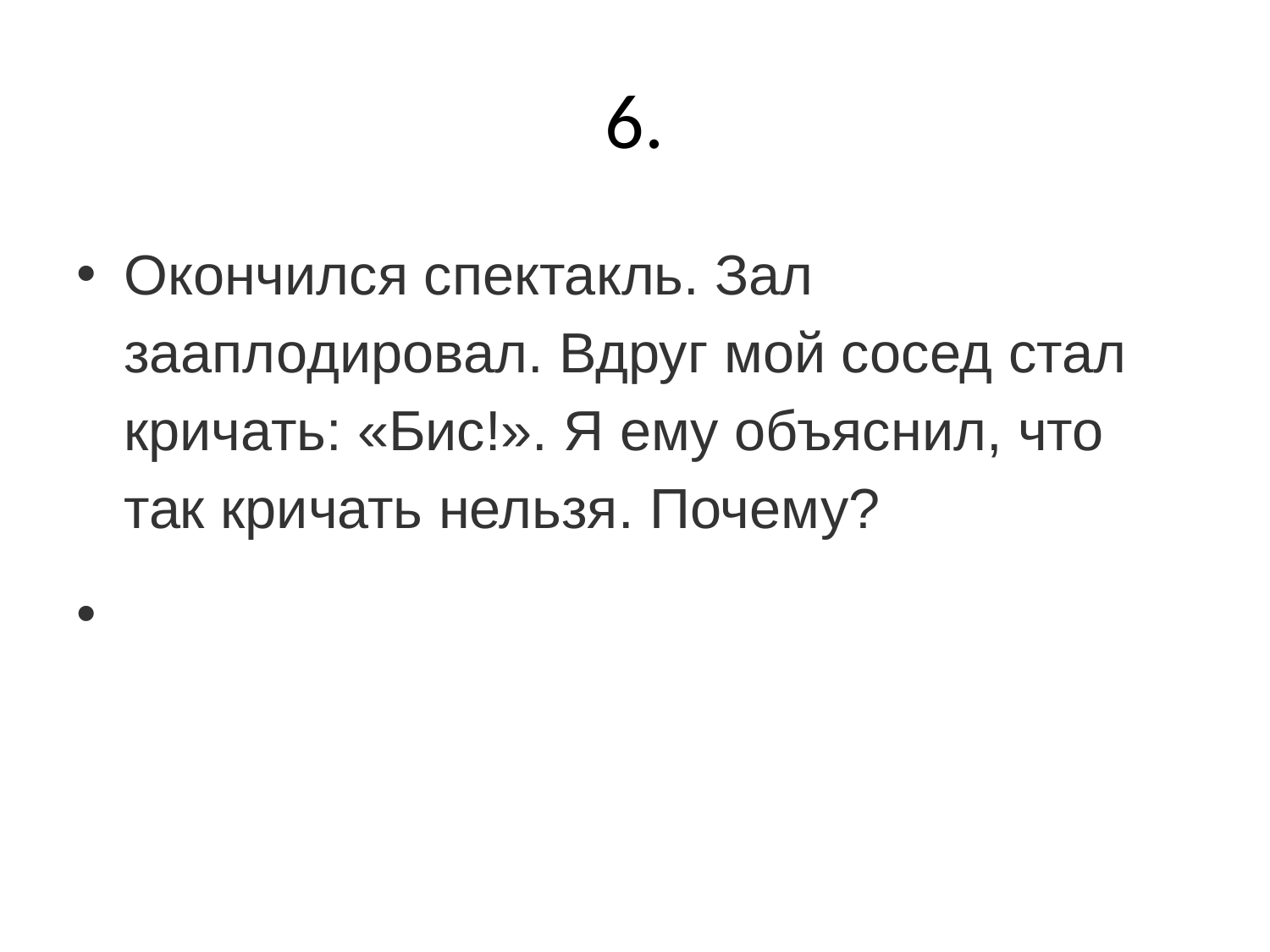

# 6.
Окончился спектакль. Зал зааплодировал. Вдруг мой сосед стал кричать: «Бис!». Я ему объяснил, что так кричать нельзя. Почему?